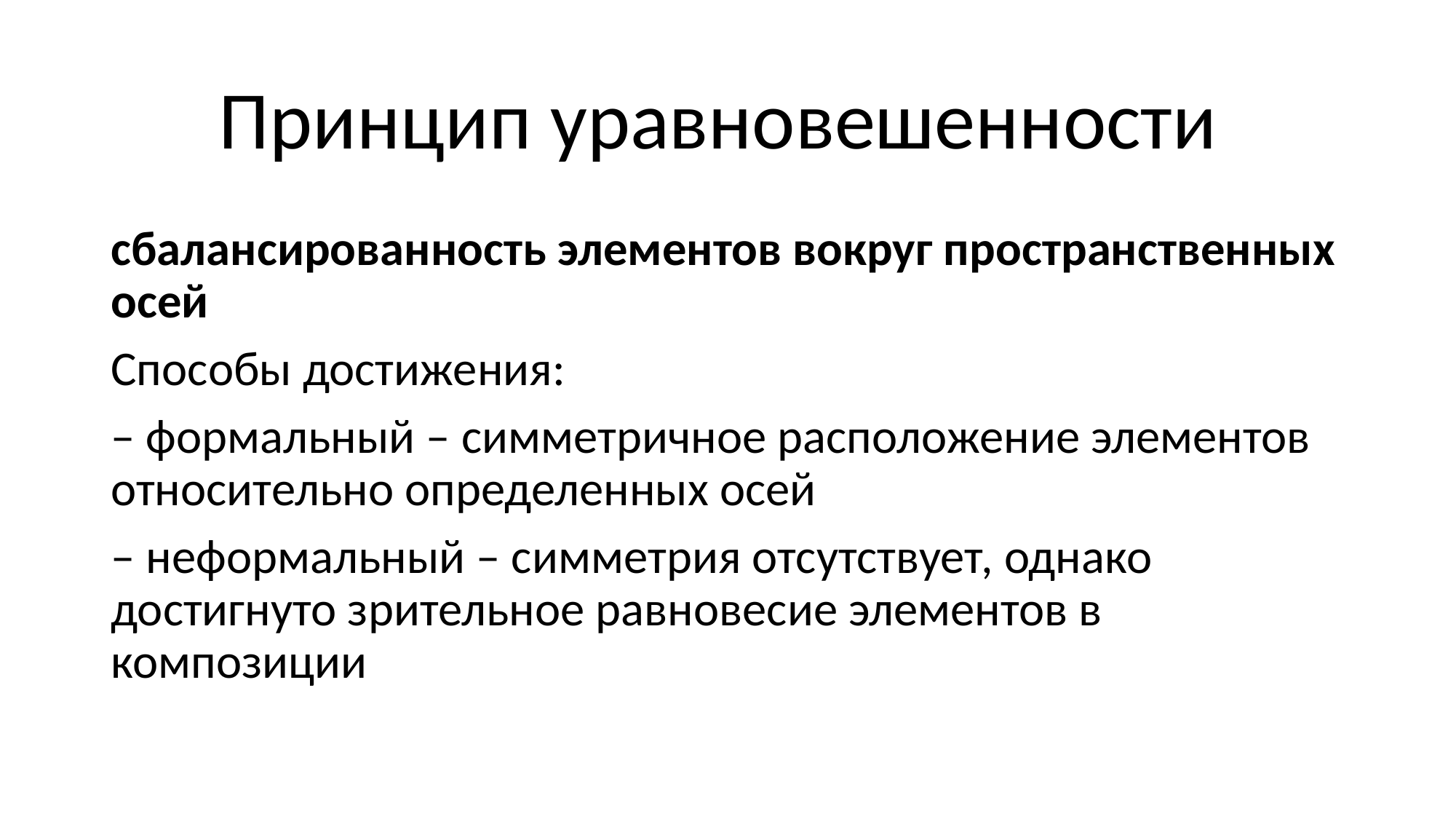

# Принцип уравновешенности
сбалансированность элементов вокруг пространственных осей
Способы достижения:
– формальный – симметричное расположение элементов относительно определенных осей
– неформальный – симметрия отсутствует, однако достигнуто зрительное равновесие элементов в композиции